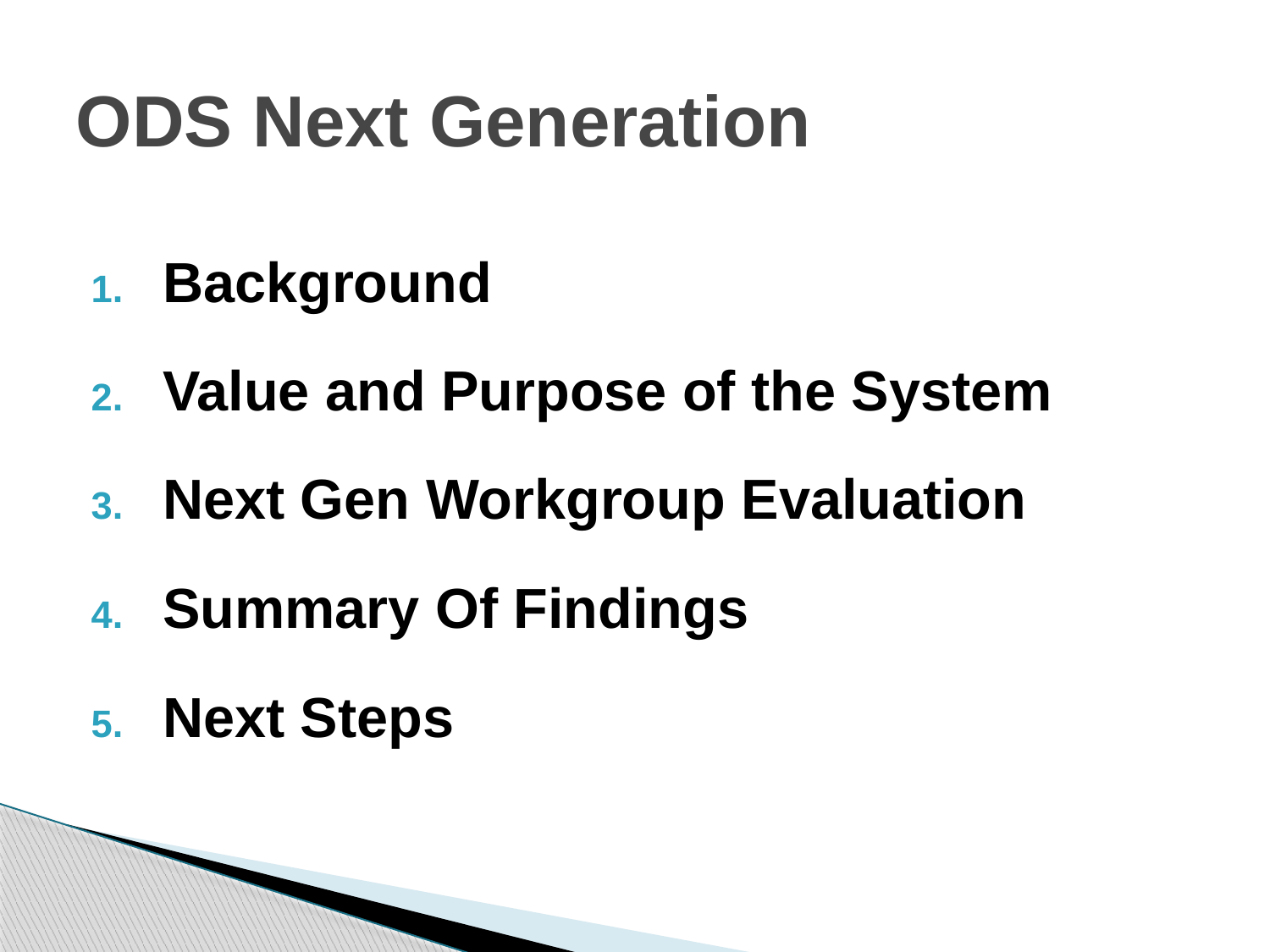

# ODS Next Generation
Background
Value and Purpose of the System
Next Gen Workgroup Evaluation
Summary Of Findings
Next Steps